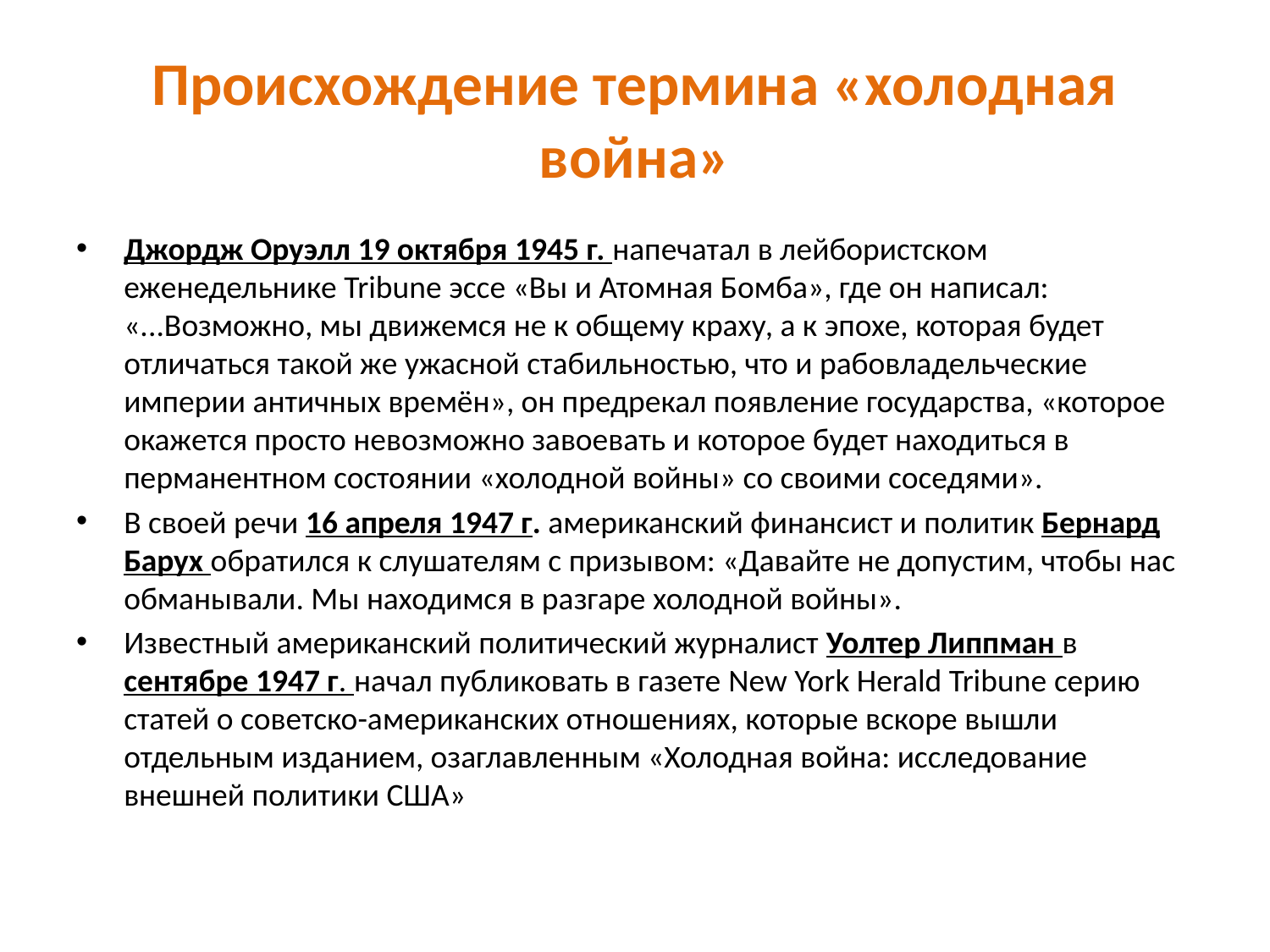

# Происхождение термина «холодная война»
Джордж Оруэлл 19 октября 1945 г. напечатал в лейбористском еженедельнике Tribune эссе «Вы и Атомная Бомба», где он написал: «...Возможно, мы движемся не к общему краху, а к эпохе, которая будет отличаться такой же ужасной стабильностью, что и рабовладельческие империи античных времён», он предрекал появление государства, «которое окажется просто невозможно завоевать и которое будет находиться в перманентном состоянии «холодной войны» со своими соседями».
В своей речи 16 апреля 1947 г. американский финансист и политик Бернард Барух обратился к слушателям с призывом: «Давайте не допустим, чтобы нас обманывали. Мы находимся в разгаре холодной войны».
Известный американский политический журналист Уолтер Липпман в сентябре 1947 г. начал публиковать в газете New York Herald Tribune серию статей о советско-американских отношениях, которые вскоре вышли отдельным изданием, озаглавленным «Холодная война: исследование внешней политики США»